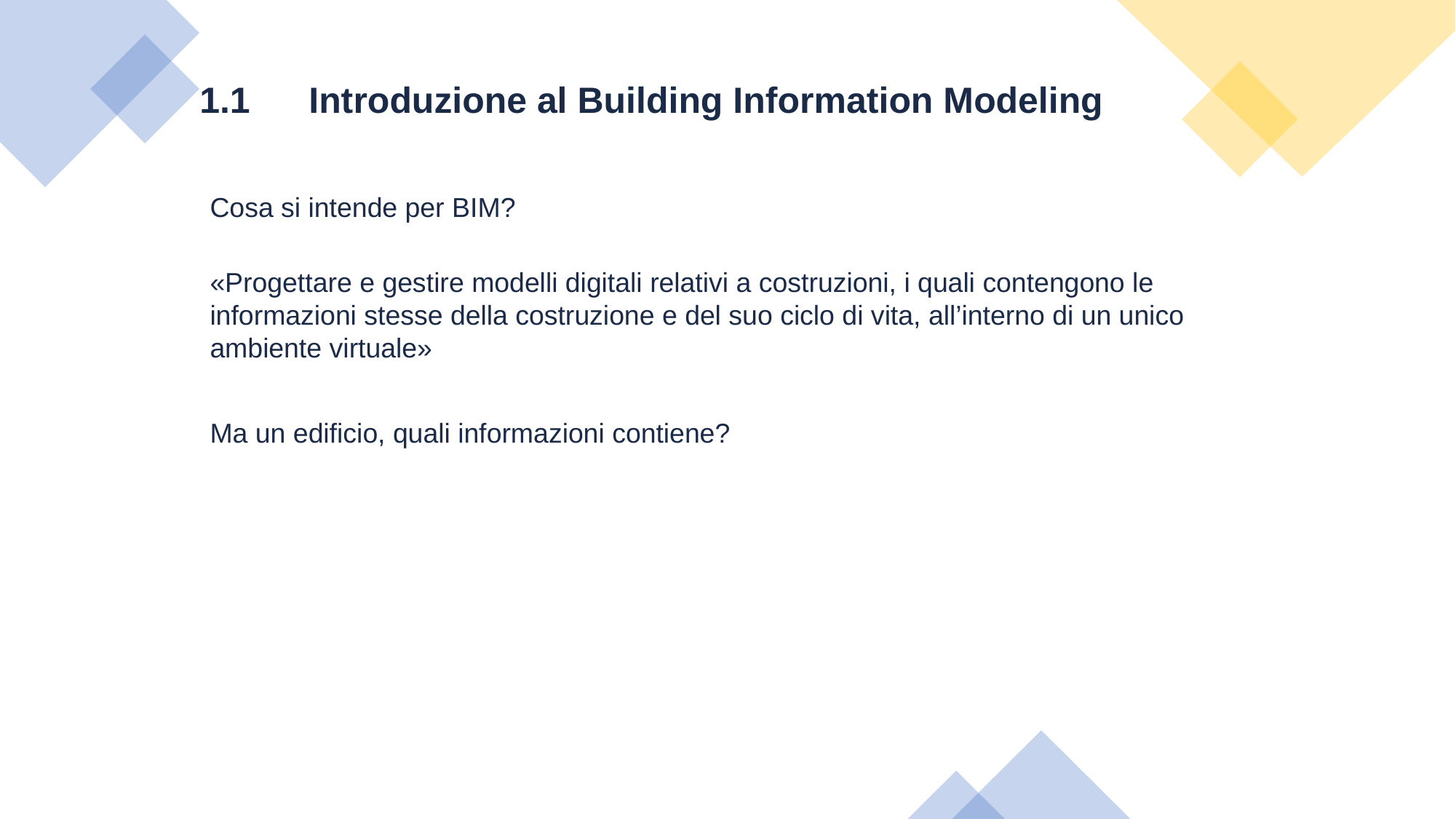

1.1	Introduzione al Building Information Modeling

Cosa si intende per BIM?
«Progettare e gestire modelli digitali relativi a costruzioni, i quali contengono le informazioni stesse della costruzione e del suo ciclo di vita, all’interno di un unico ambiente virtuale»
Ma un edificio, quali informazioni contiene?